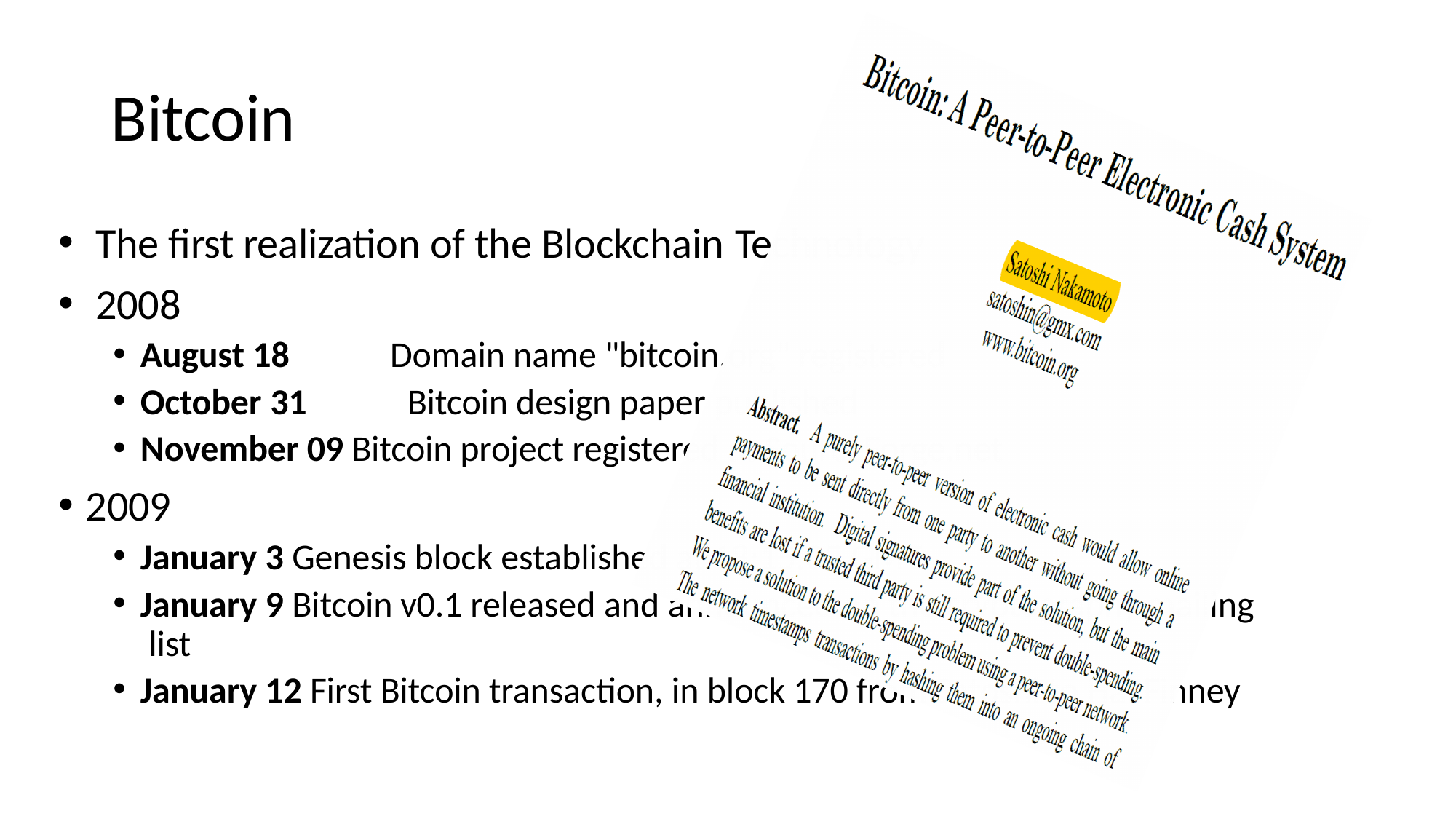

# Bitcoin
The first realization of the Blockchain Technology
2008
August 18	Domain name "bitcoin.org" registered
October 31	Bitcoin design paper published
November 09 Bitcoin project registered at SourceForge.net
2009
January 3 Genesis block established at 18:15:05 GMT
January 9 Bitcoin v0.1 released and announced on the cryptography mailing  list
January 12 First Bitcoin transaction, in block 170 from Satoshi to Hal Finney